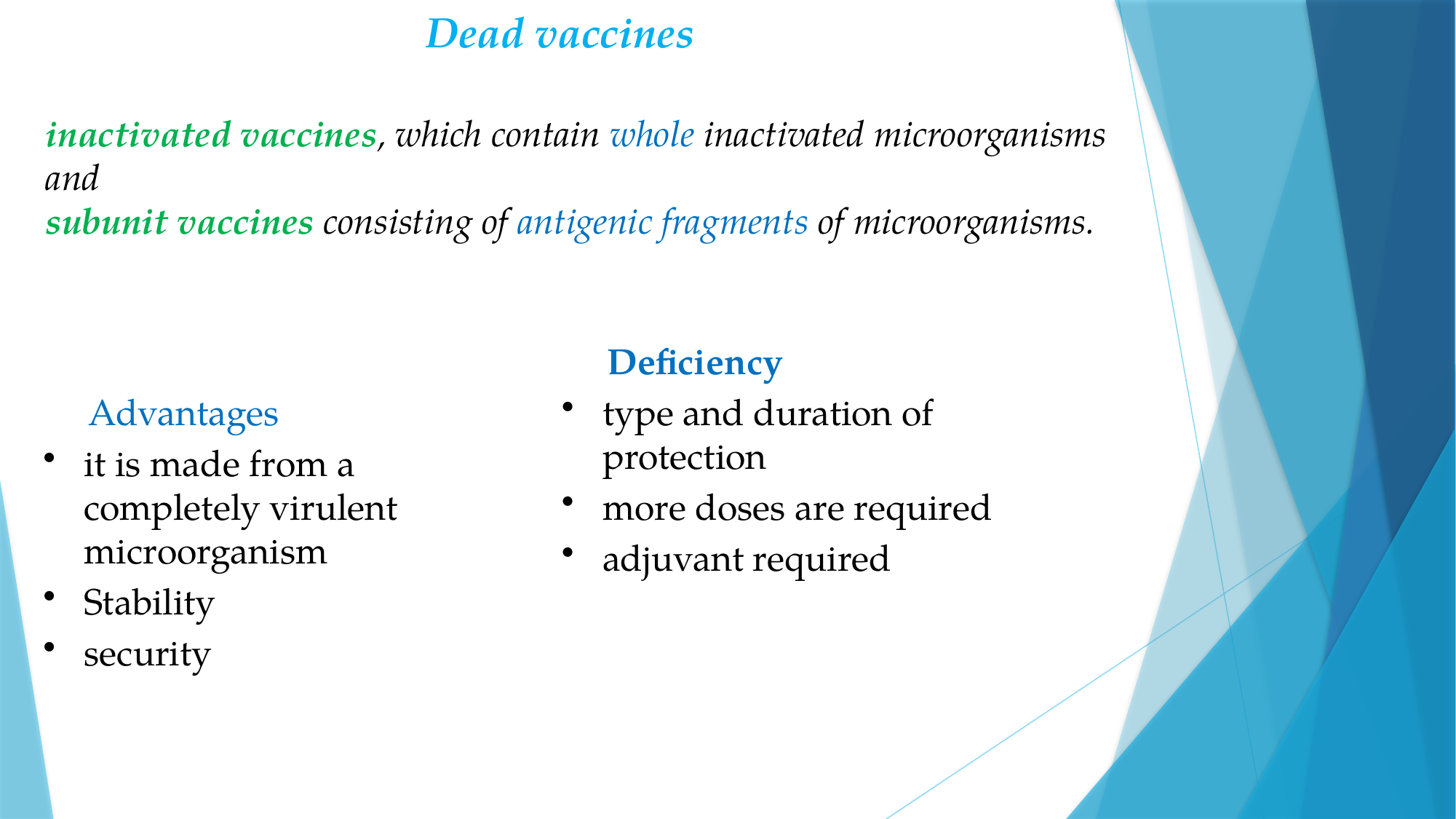

Dead vaccines
inactivated vaccines, which contain whole inactivated microorganisms and
subunit vaccines consisting of antigenic fragments of microorganisms.

     Advantages
it is made from a completely virulent microorganism
Stability
security
     Deficiency
type and duration of protection
more doses are required
adjuvant required